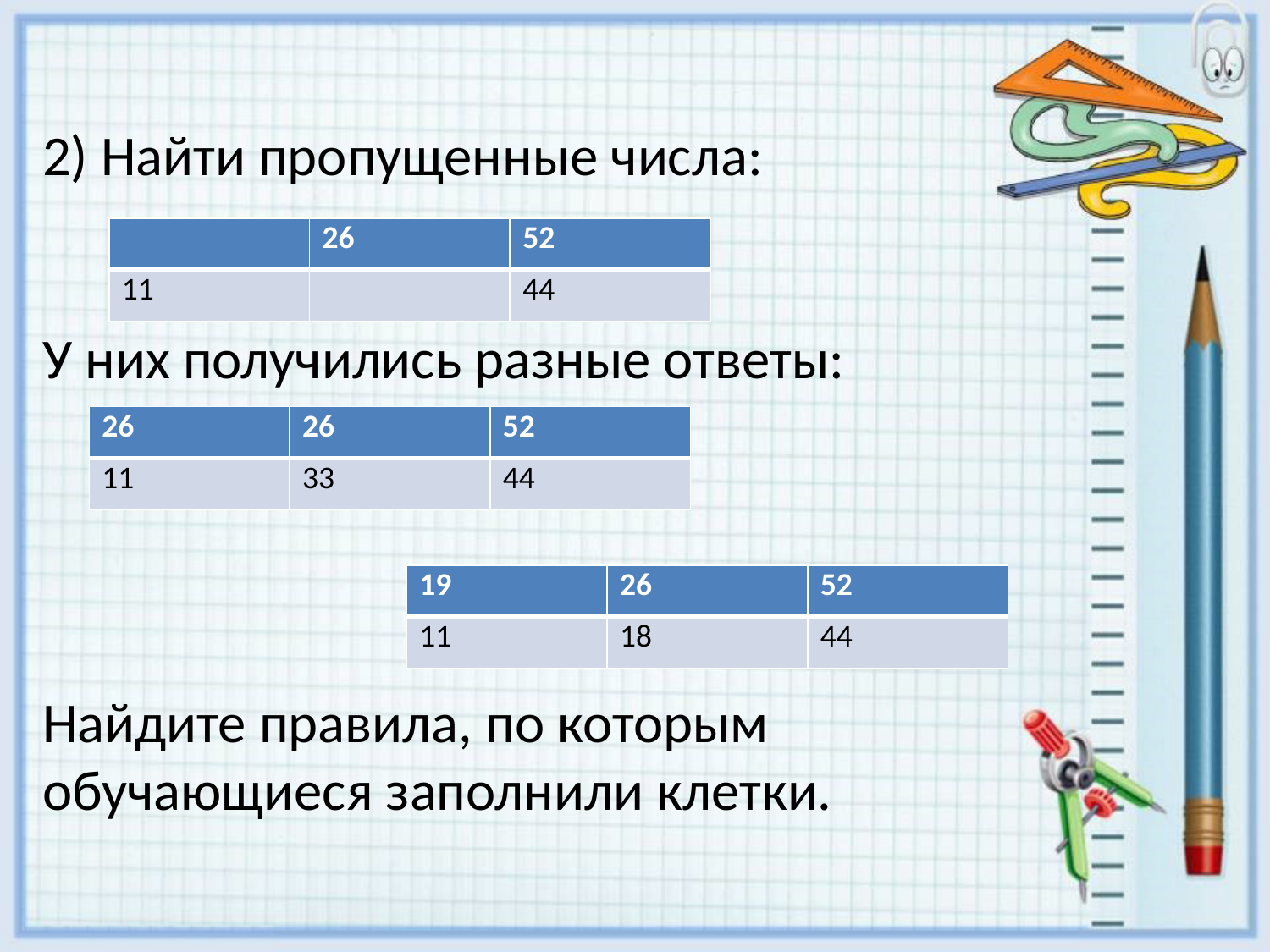

# 2) Найти пропущенные числа: У них получились разные ответы: Найдите правила, по которым обучающиеся заполнили клетки.
|  | 26 | 52 |
| --- | --- | --- |
| 11 |  | 44 |
| 26 | 26 | 52 |
| --- | --- | --- |
| 11 | 33 | 44 |
| 19 | 26 | 52 |
| --- | --- | --- |
| 11 | 18 | 44 |